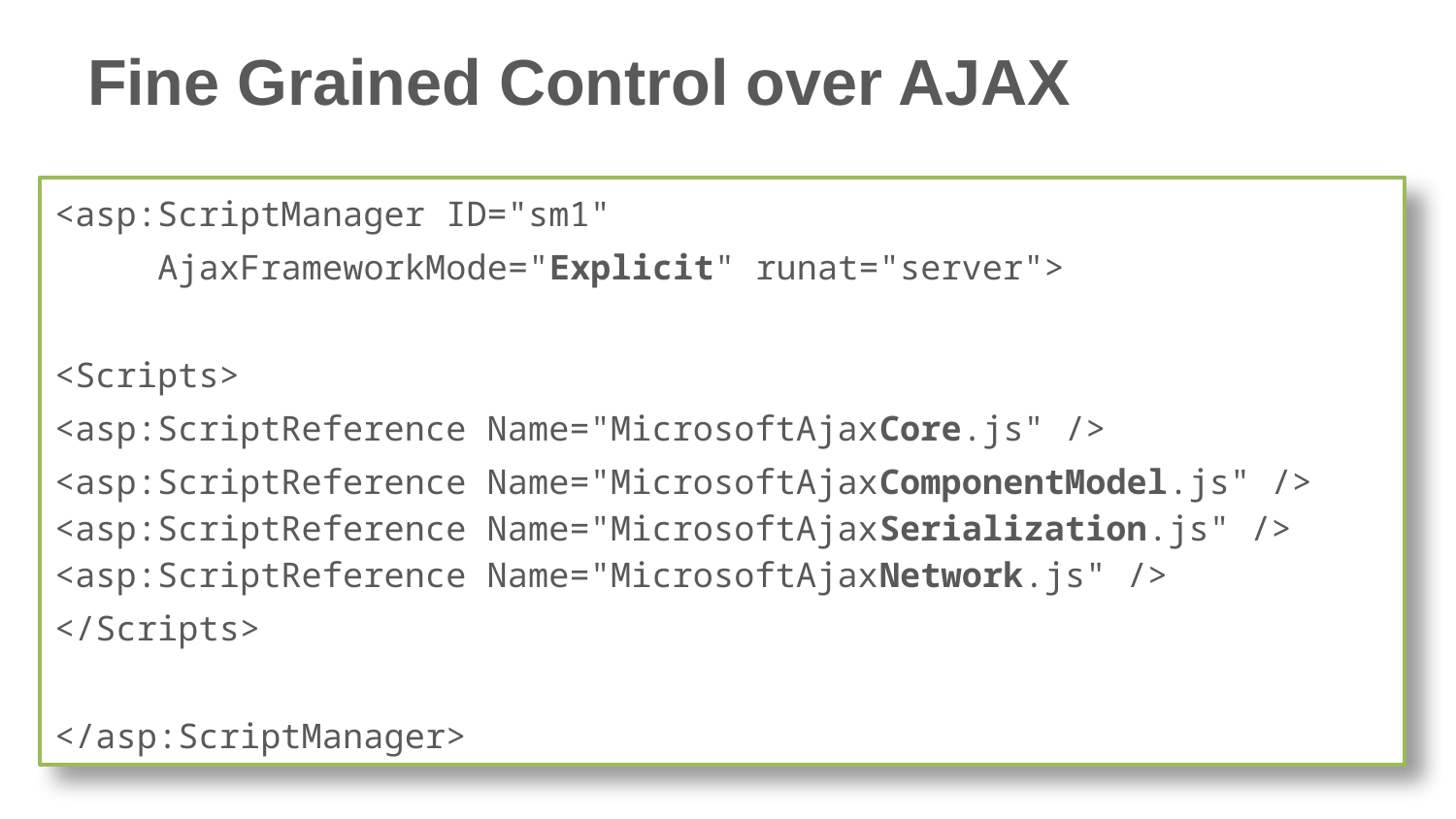

# Fine Grained Control over AJAX
<asp:ScriptManager ID="sm1"
     AjaxFrameworkMode="Explicit" runat="server">

<Scripts>
<asp:ScriptReference Name="MicrosoftAjaxCore.js" />
<asp:ScriptReference Name="MicrosoftAjaxComponentModel.js" /> <asp:ScriptReference Name="MicrosoftAjaxSerialization.js" /> <asp:ScriptReference Name="MicrosoftAjaxNetwork.js" />
</Scripts>

</asp:ScriptManager>